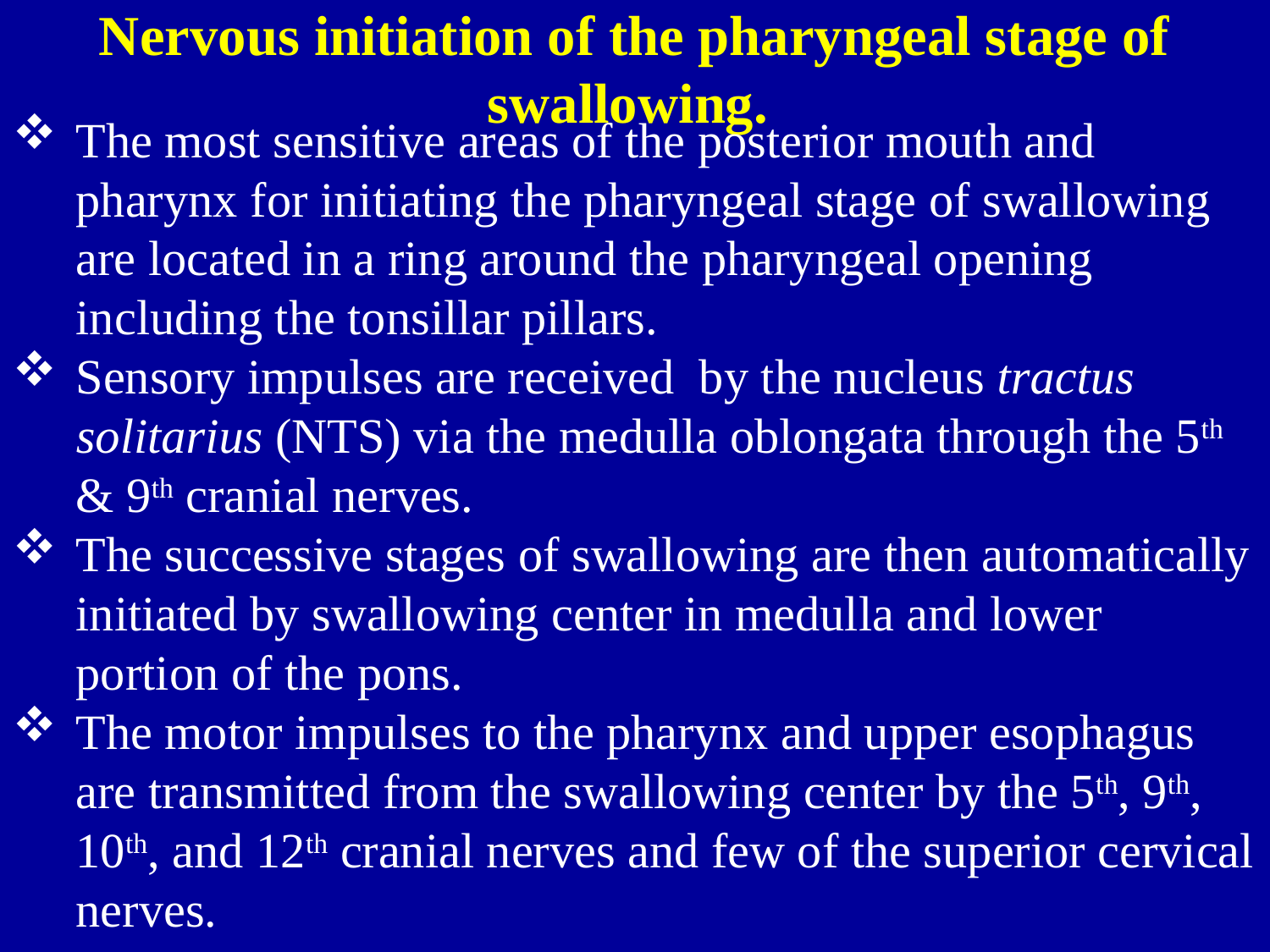

Nervous initiation of the pharyngeal stage of swallowing.
The most sensitive areas of the posterior mouth and pharynx for initiating the pharyngeal stage of swallowing are located in a ring around the pharyngeal opening including the tonsillar pillars.
Sensory impulses are received  by the nucleus tractus solitarius (NTS) via the medulla oblongata through the 5th & 9th cranial nerves.
The successive stages of swallowing are then automatically initiated by swallowing center in medulla and lower portion of the pons.
The motor impulses to the pharynx and upper esophagus are transmitted from the swallowing center by the 5th, 9th, 10th, and 12th cranial nerves and few of the superior cervical nerves.